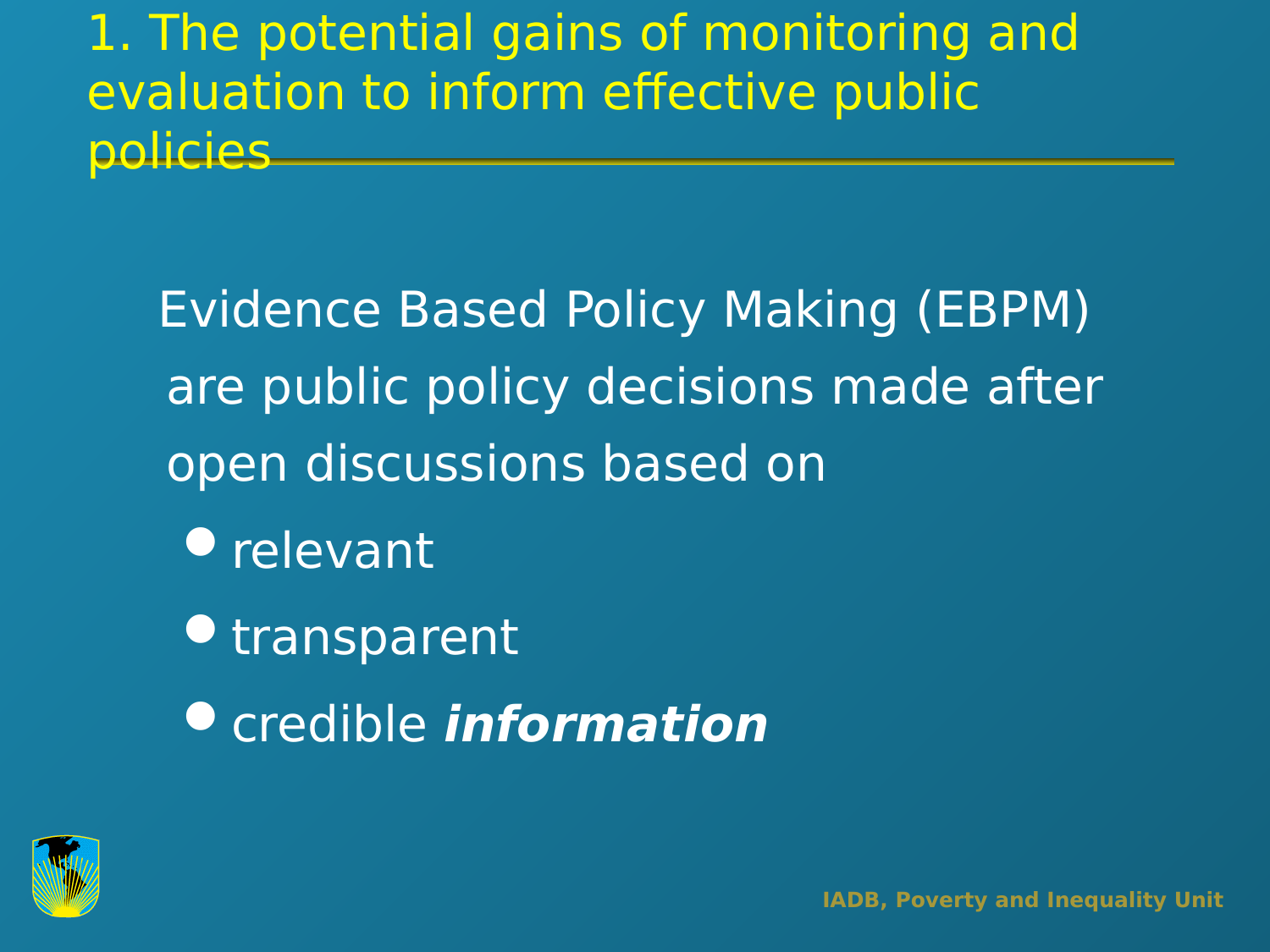

# 1. The potential gains of monitoring and evaluation to inform effective public policies
   Evidence Based Policy Making (EBPM) are public policy decisions made after open discussions based on
relevant
transparent
credible information